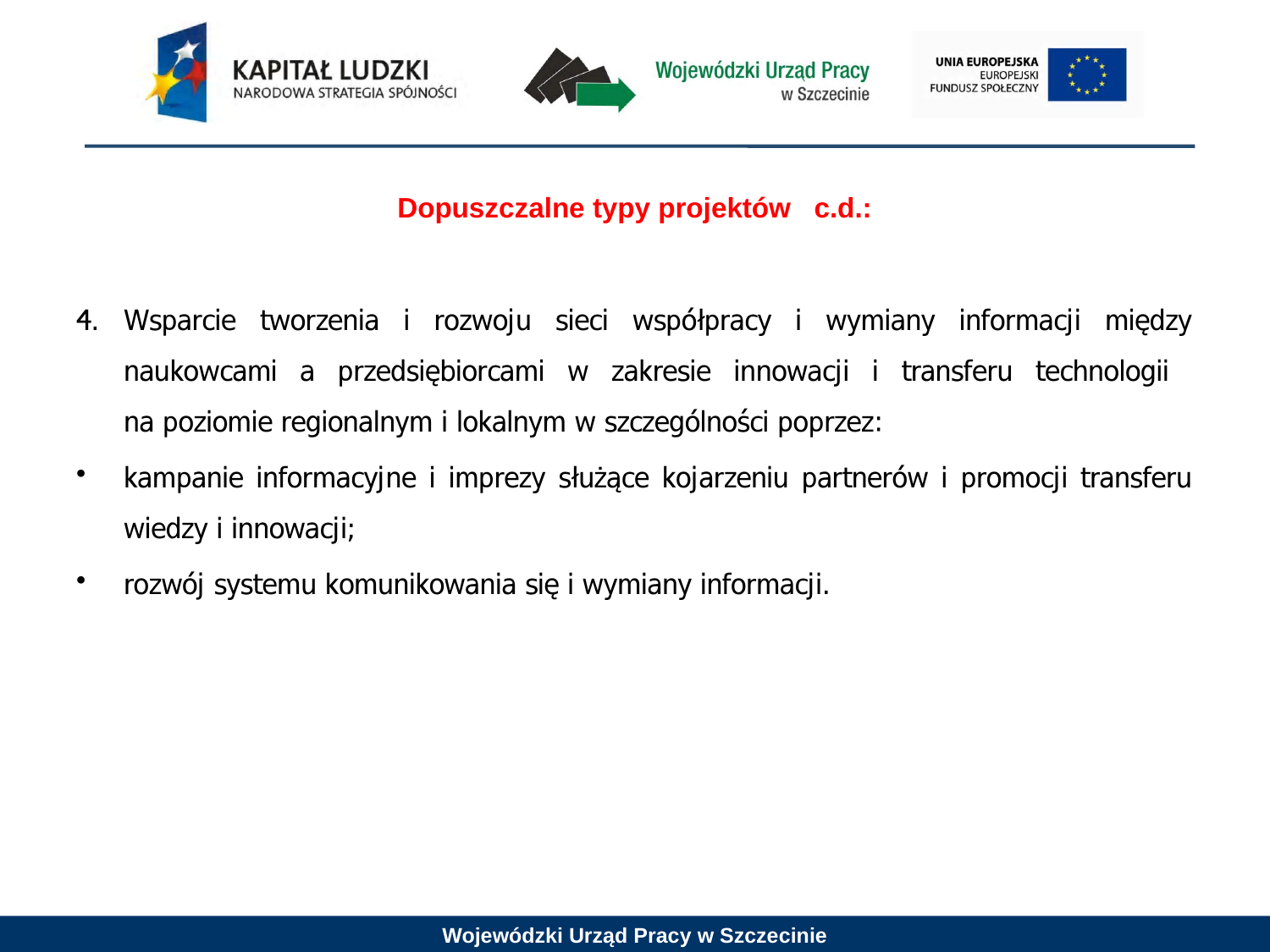

Dopuszczalne typy projektów   c.d.:

Wsparcie tworzenia i rozwoju sieci współpracy i wymiany informacji między naukowcami a przedsiębiorcami w zakresie innowacji i transferu technologii
na poziomie regionalnym i lokalnym w szczególności poprzez:
kampanie informacyjne i imprezy służące kojarzeniu partnerów i promocji transferu wiedzy i innowacji;
rozwój systemu komunikowania się i wymiany informacji.